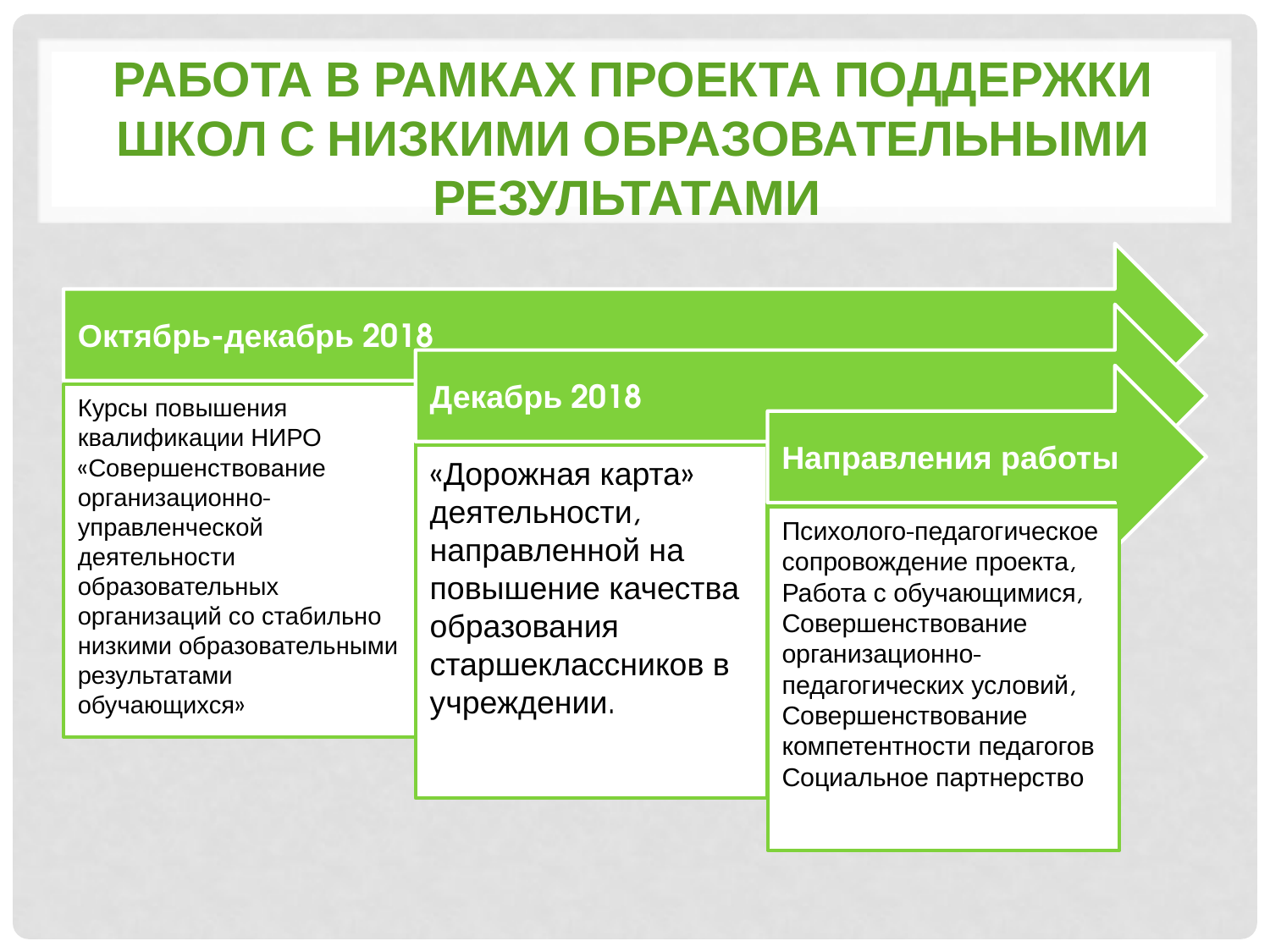

# Работа в рамках проекта поддержки школ с низкими образовательными результатами
Октябрь-декабрь 2018
Курсы повышения квалификации НИРО «Совершенствование организационно-управленческой деятельности образовательных организаций со стабильно низкими образовательными результатами обучающихся»
Декабрь 2018
«Дорожная карта» деятельности, направленной на повышение качества образования старшеклассников в учреждении.
Направления работы
Психолого-педагогическое сопровождение проекта,
Работа с обучающимися,
Совершенствование организационно-педагогических условий,
Совершенствование компетентности педагогов
Социальное партнерство